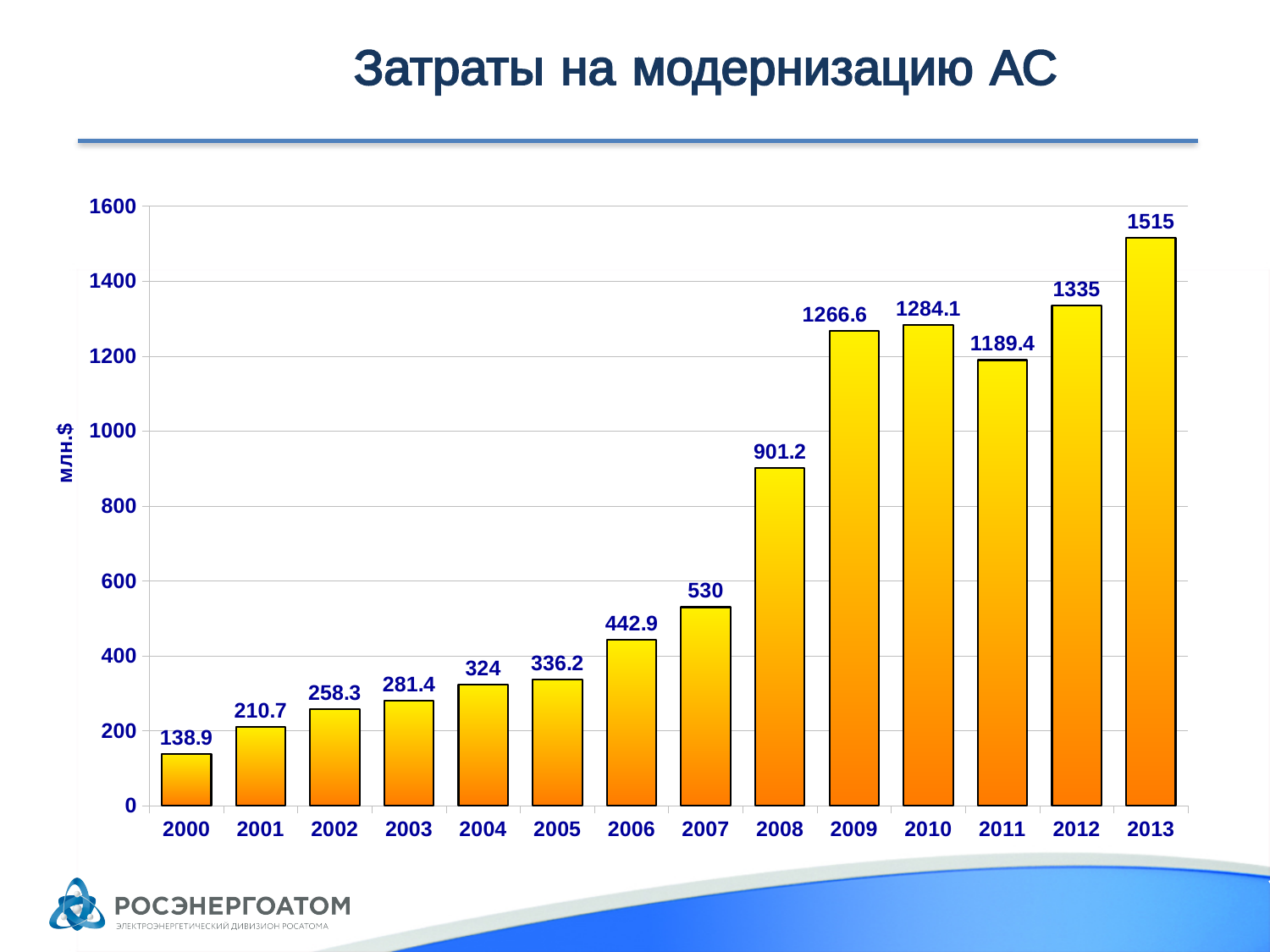

Затраты на модернизацию АС

### Chart

| Category | Факт |
|---|---|
| 2000 | 138.9 |
| 2001 | 210.7 |
| 2002 | 258.3 |
| 2003 | 281.39999999999986 |
| 2004 | 324.0 |
| 2005 | 336.2 |
| 2006 | 442.9 |
| 2007 | 530.0 |
| 2008 | 901.2 |
| 2009 | 1266.6 |
| 2010 | 1284.1 |
| 2011 | 1189.4 |
| 2012 | 1335.0 |
| 2013 | 1515.0 |